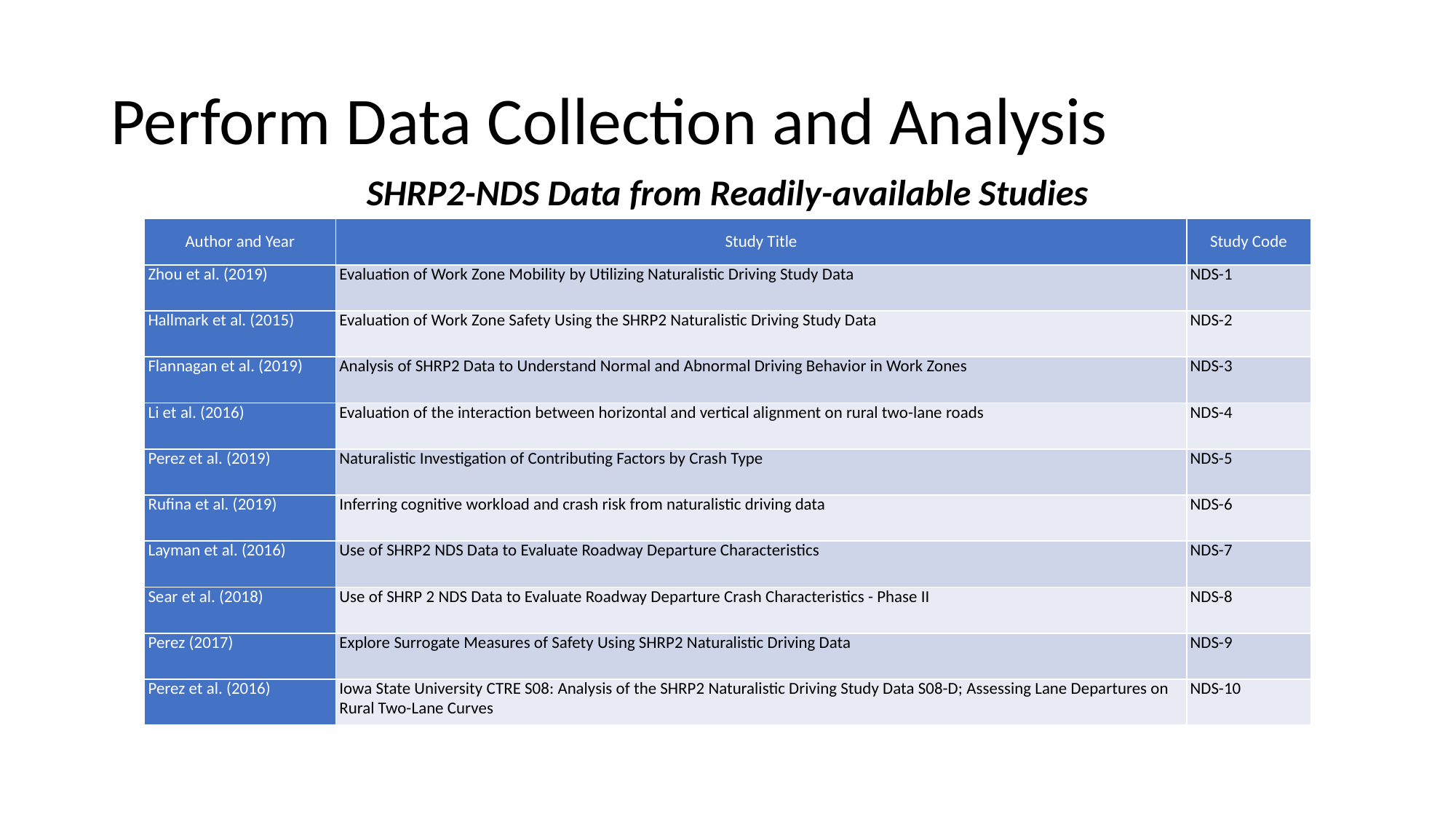

# Perform Data Collection and Analysis
SHRP2-NDS Data from Readily-available Studies
| Author and Year | Study Title | Study Code |
| --- | --- | --- |
| Zhou et al. (2019) | Evaluation of Work Zone Mobility by Utilizing Naturalistic Driving Study Data | NDS-1 |
| Hallmark et al. (2015) | Evaluation of Work Zone Safety Using the SHRP2 Naturalistic Driving Study Data | NDS-2 |
| Flannagan et al. (2019) | Analysis of SHRP2 Data to Understand Normal and Abnormal Driving Behavior in Work Zones | NDS-3 |
| Li et al. (2016) | Evaluation of the interaction between horizontal and vertical alignment on rural two-lane roads | NDS-4 |
| Perez et al. (2019) | Naturalistic Investigation of Contributing Factors by Crash Type | NDS-5 |
| Rufina et al. (2019) | Inferring cognitive workload and crash risk from naturalistic driving data | NDS-6 |
| Layman et al. (2016) | Use of SHRP2 NDS Data to Evaluate Roadway Departure Characteristics | NDS-7 |
| Sear et al. (2018) | Use of SHRP 2 NDS Data to Evaluate Roadway Departure Crash Characteristics - Phase II | NDS-8 |
| Perez (2017) | Explore Surrogate Measures of Safety Using SHRP2 Naturalistic Driving Data | NDS-9 |
| Perez et al. (2016) | Iowa State University CTRE S08: Analysis of the SHRP2 Naturalistic Driving Study Data S08-D; Assessing Lane Departures on Rural Two-Lane Curves | NDS-10 |
16